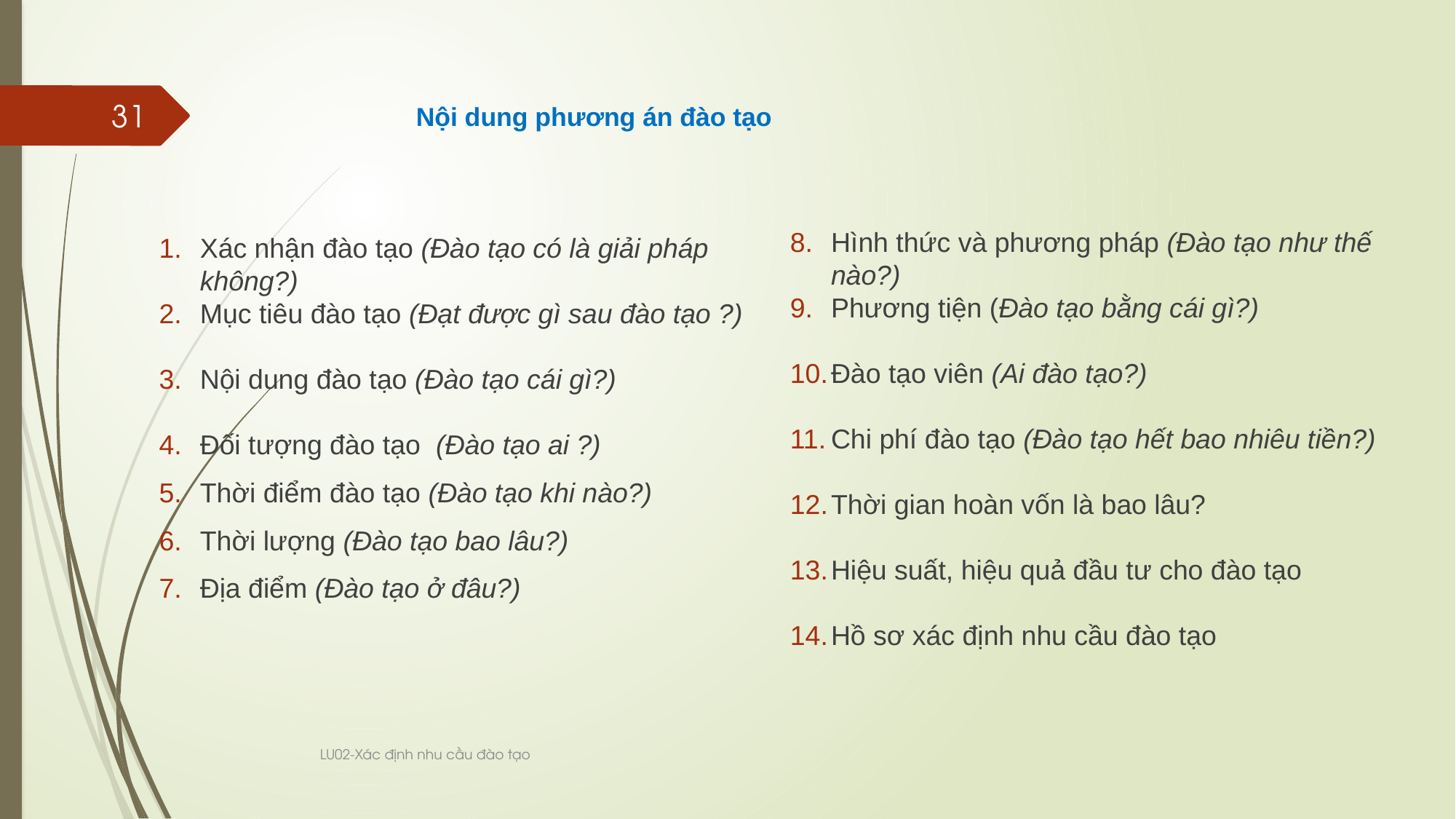

31
# Nội dung phương án đào tạo
Hình thức và phương pháp (Đào tạo như thế nào?)
Phương tiện (Đào tạo bằng cái gì?)

Đào tạo viên (Ai đào tạo?)

Chi phí đào tạo (Đào tạo hết bao nhiêu tiền?)

Thời gian hoàn vốn là bao lâu?

Hiệu suất, hiệu quả đầu tư cho đào tạo

Hồ sơ xác định nhu cầu đào tạo
Xác nhận đào tạo (Đào tạo có là giải pháp không?)
Mục tiêu đào tạo (Đạt được gì sau đào tạo ?)

Nội dung đào tạo (Đào tạo cái gì?)

Đối tượng đào tạo  (Đào tạo ai ?)
Thời điểm đào tạo (Đào tạo khi nào?)
Thời lượng (Đào tạo bao lâu?)
Địa điểm (Đào tạo ở đâu?)
LU02-Xác định nhu cầu đào tạo